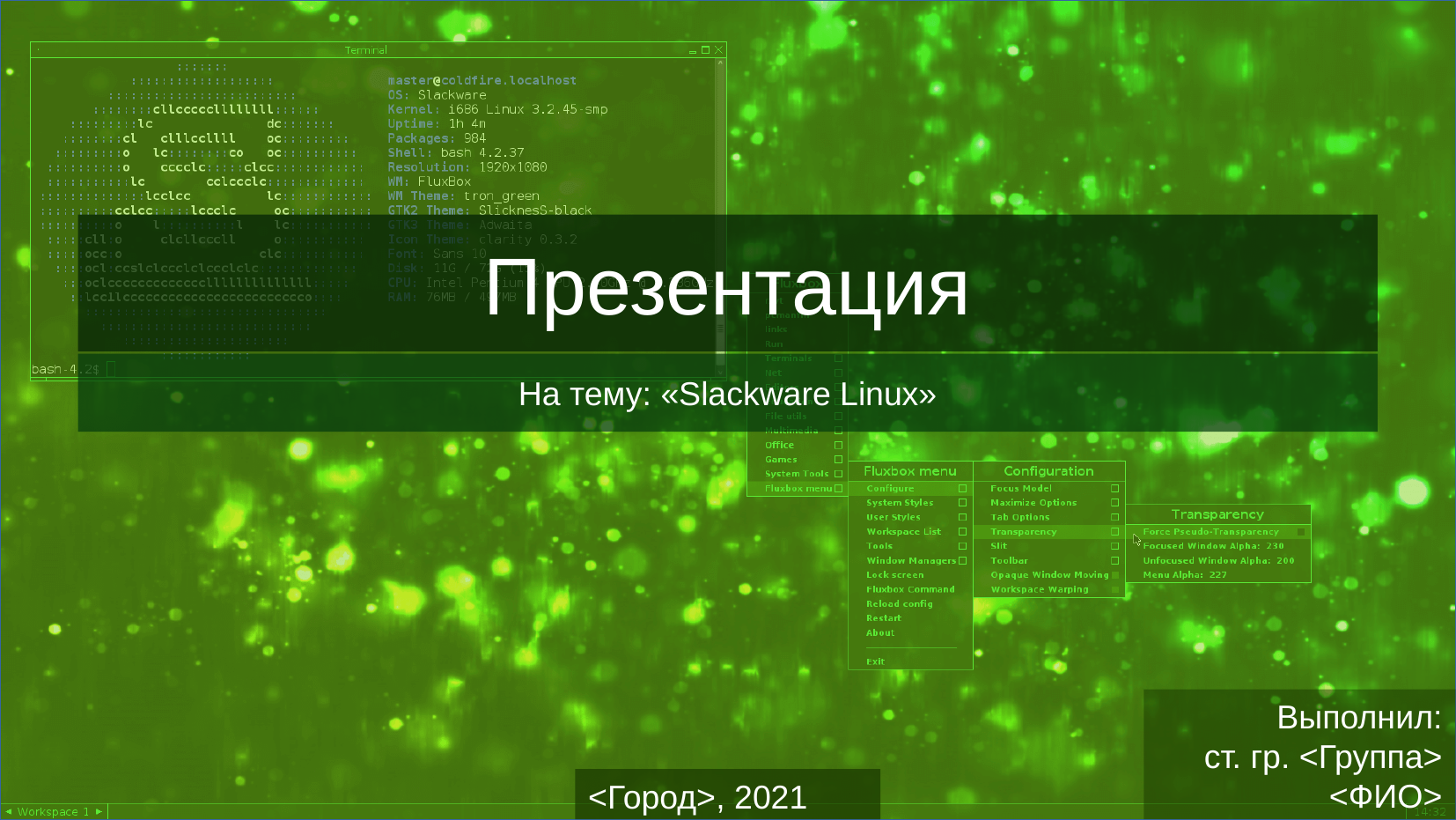

Презентация
На тему: «Slackware Linux»
Выполнил:
ст. гр. <Группа>
<ФИО>
<Город>, 2021